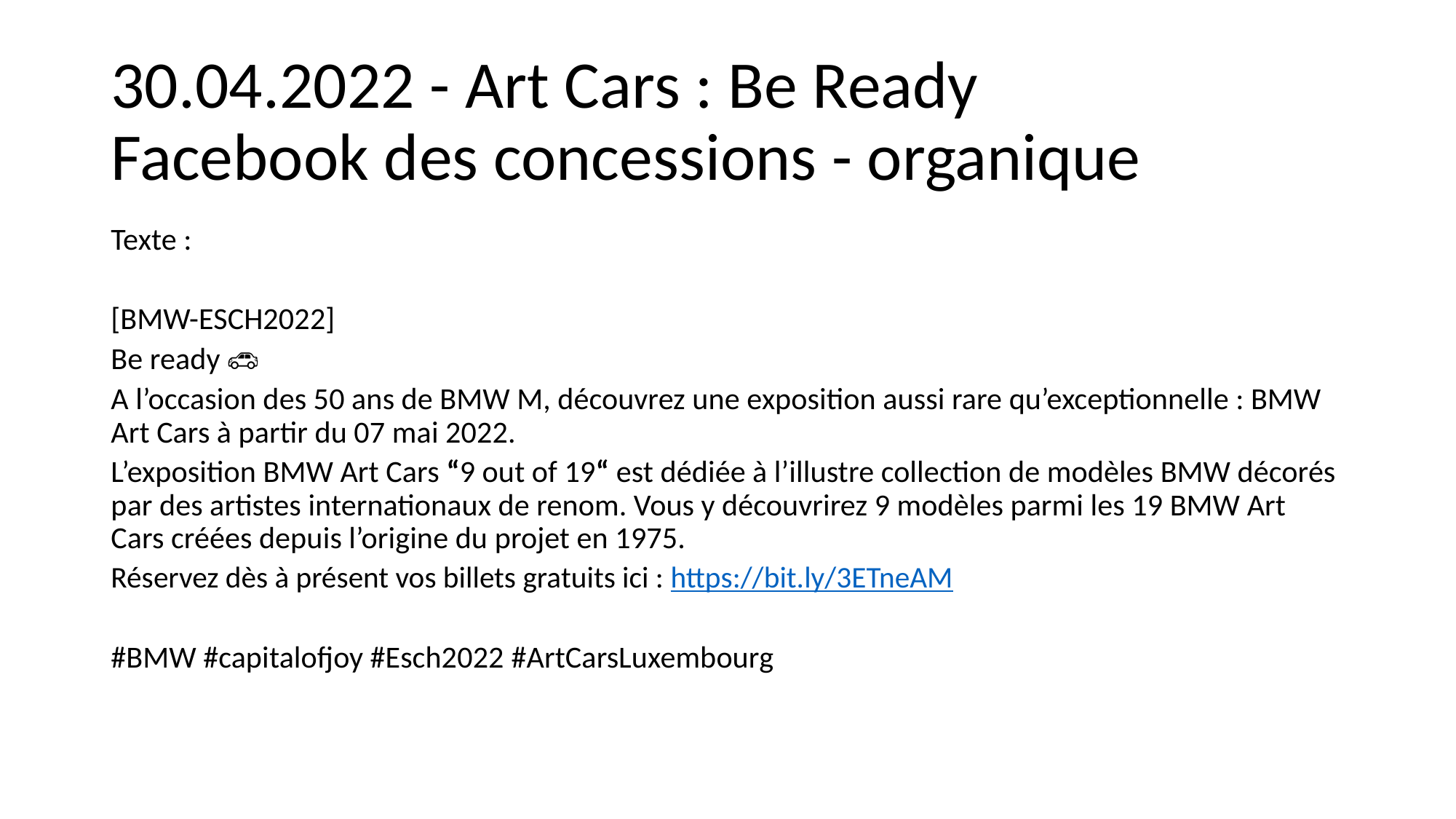

# 30.04.2022 - Art Cars : Be Ready Facebook des concessions - organique
Texte :

[BMW-ESCH2022]
Be ready 🚗
A l’occasion des 50 ans de BMW M, découvrez une exposition aussi rare qu’exceptionnelle : BMW Art Cars à partir du 07 mai 2022.
L’exposition BMW Art Cars “9 out of 19“ est dédiée à l’illustre collection de modèles BMW décorés par des artistes internationaux de renom. Vous y découvrirez 9 modèles parmi les 19 BMW Art Cars créées depuis l’origine du projet en 1975.
Réservez dès à présent vos billets gratuits ici : https://bit.ly/3ETneAM

#BMW #capitalofjoy #Esch2022 #ArtCarsLuxembourg